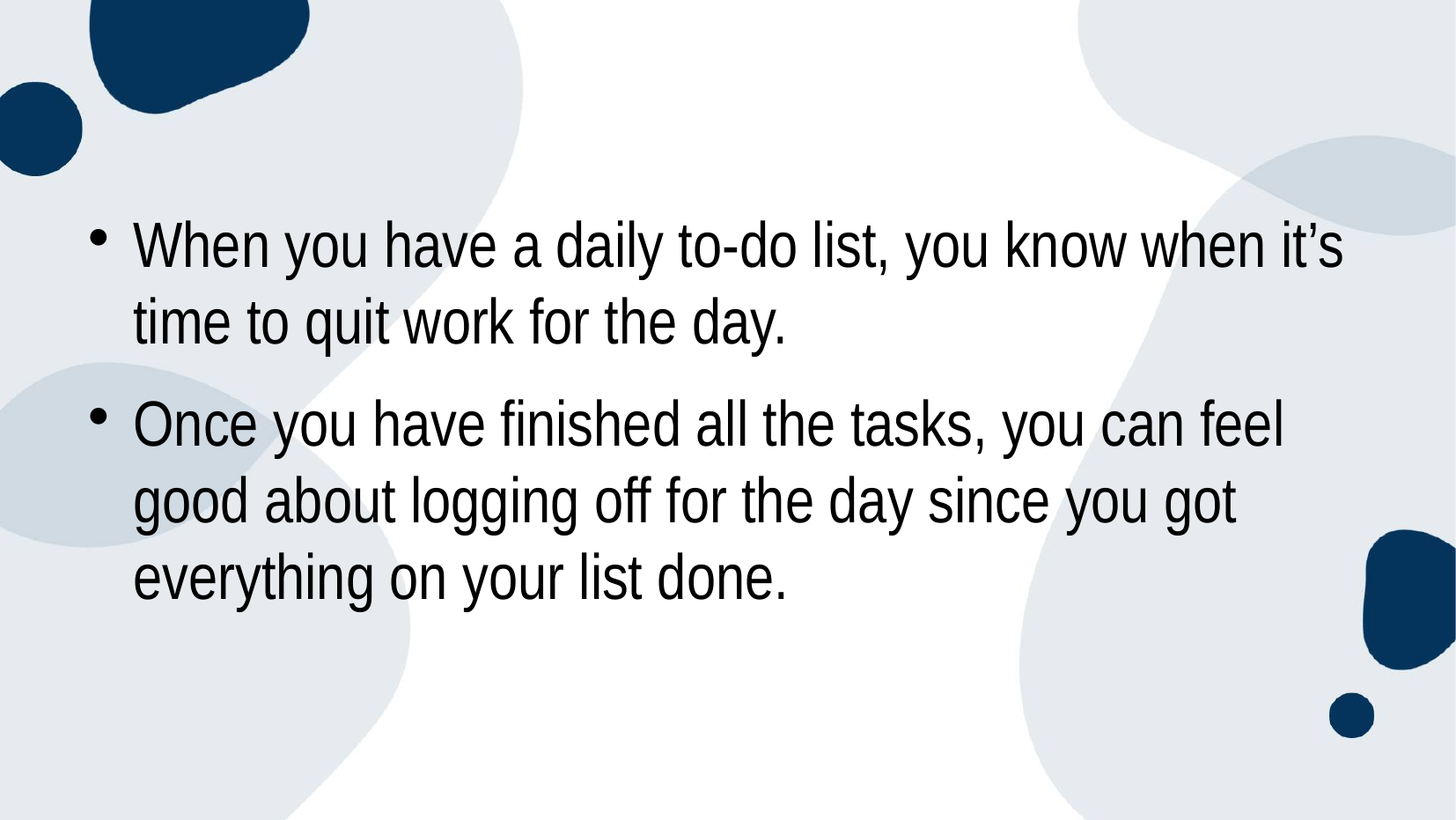

When you have a daily to-do list, you know when it’s time to quit work for the day.
Once you have finished all the tasks, you can feel good about logging off for the day since you got everything on your list done.